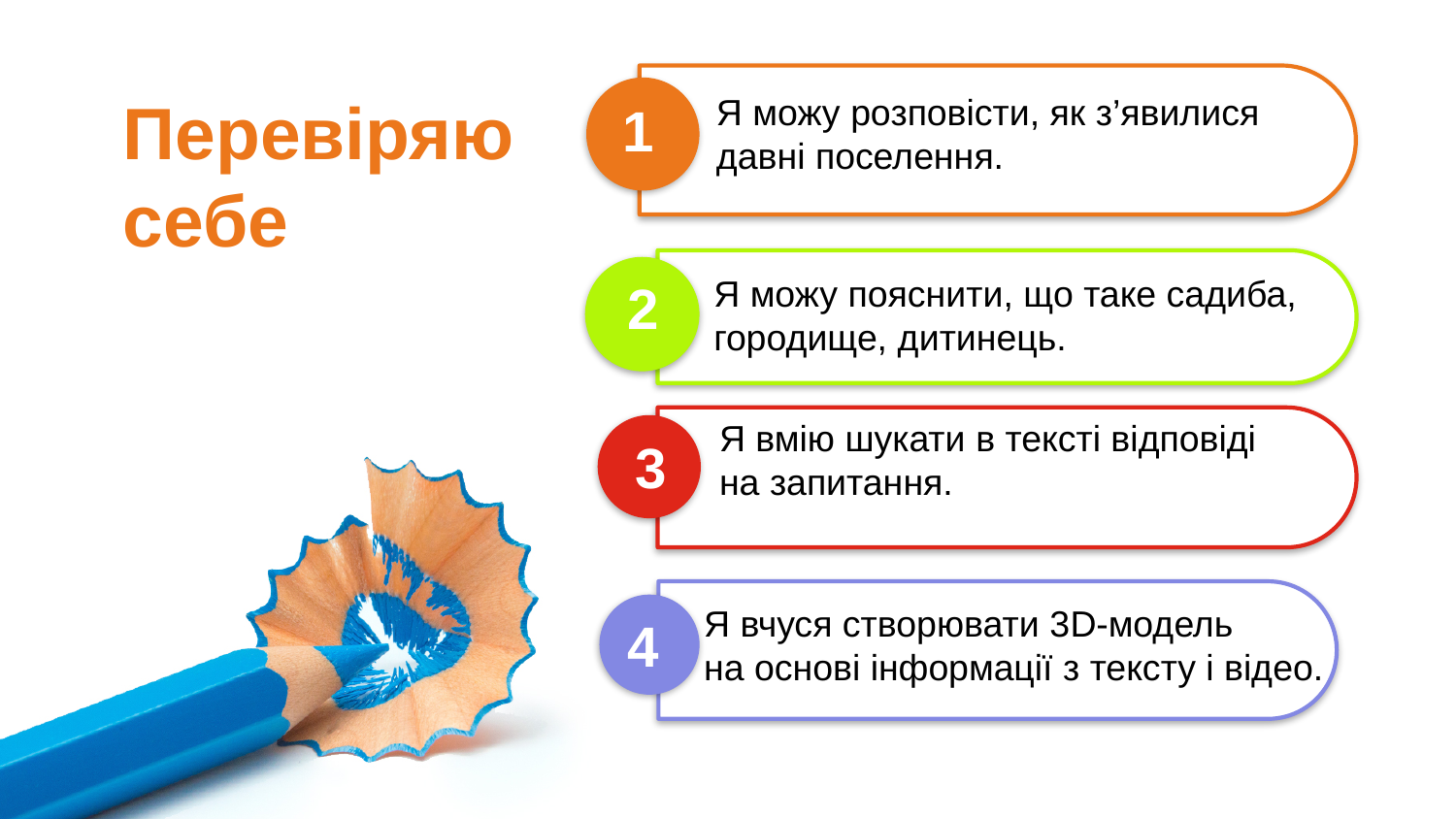

Перевіряю себе

Я можу розповісти, як з’явилися
давні поселення.
1

Я можу пояснити, що таке садиба,
городище, дитинець.
2

Я вмію шукати в тексті відповіді
на запитання.

3
Я вчуся створювати 3D-модель
на основі інформації з тексту і відео.

4